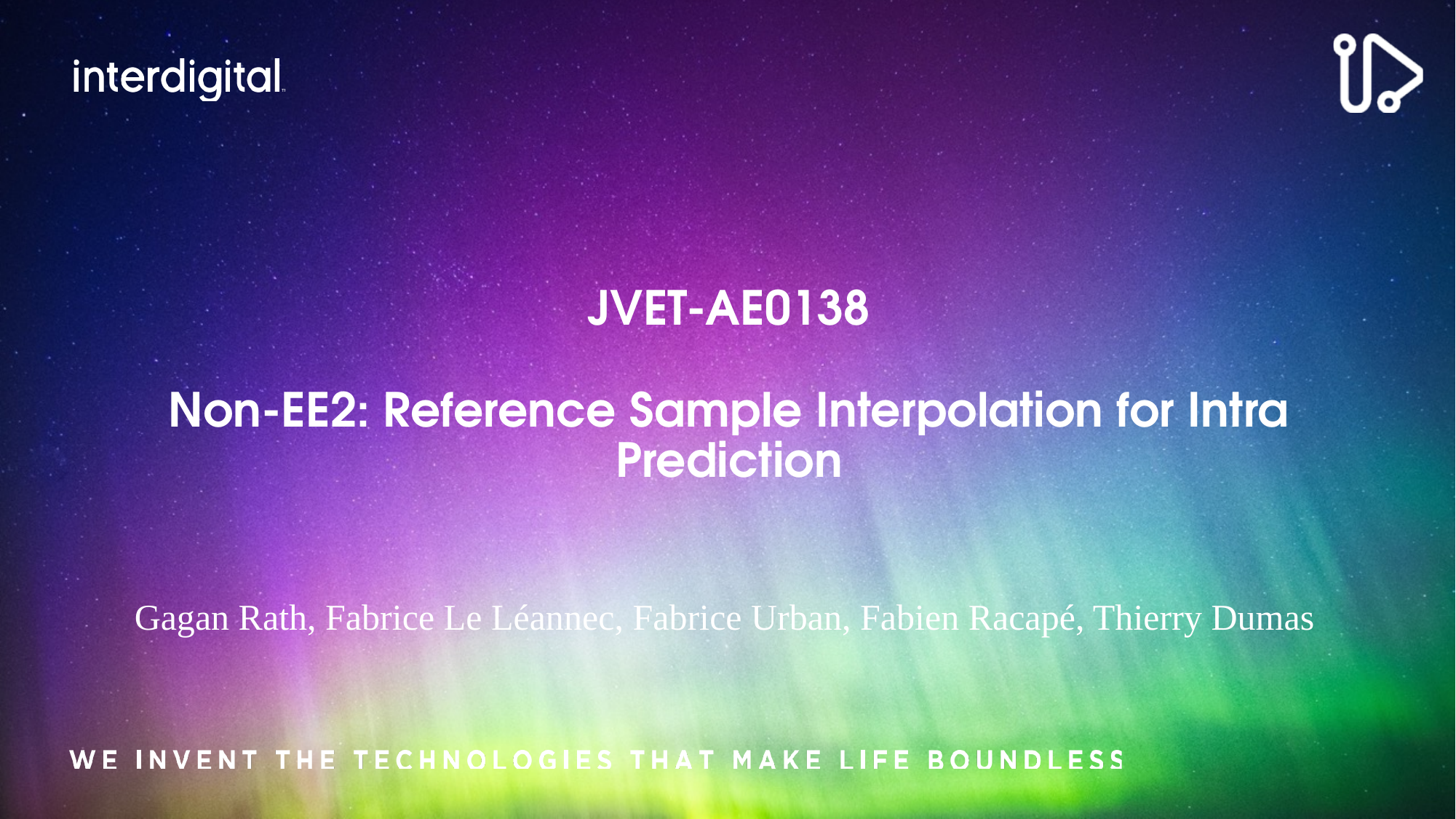

# JVET-AE0138 Non-EE2: Reference Sample Interpolation for Intra Prediction
Gagan Rath, Fabrice Le Léannec, Fabrice Urban, Fabien Racapé, Thierry Dumas